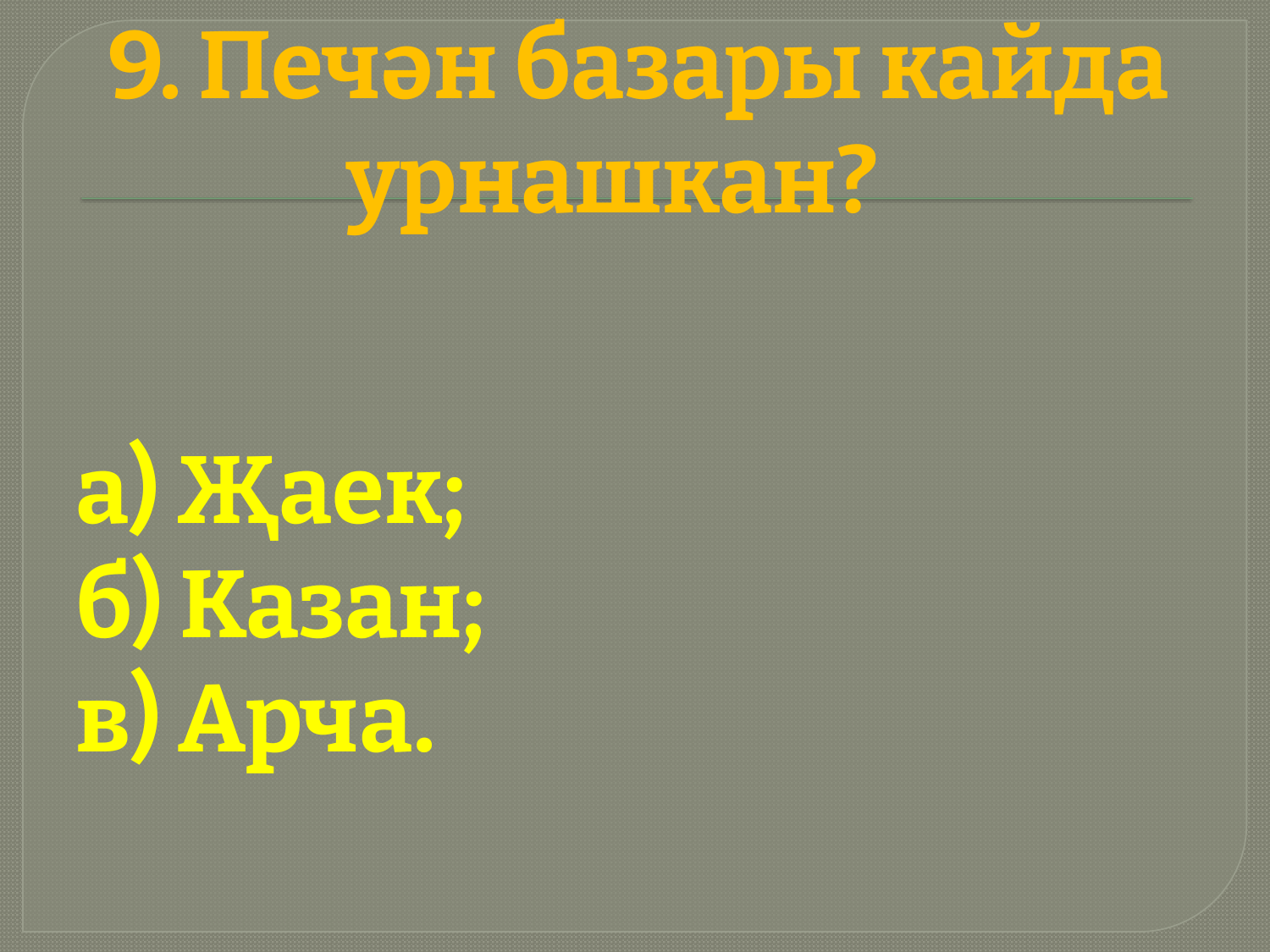

# 9. Печән базары кайда урнашкан?

а) Җаек;
б) Казан;
в) Арча.